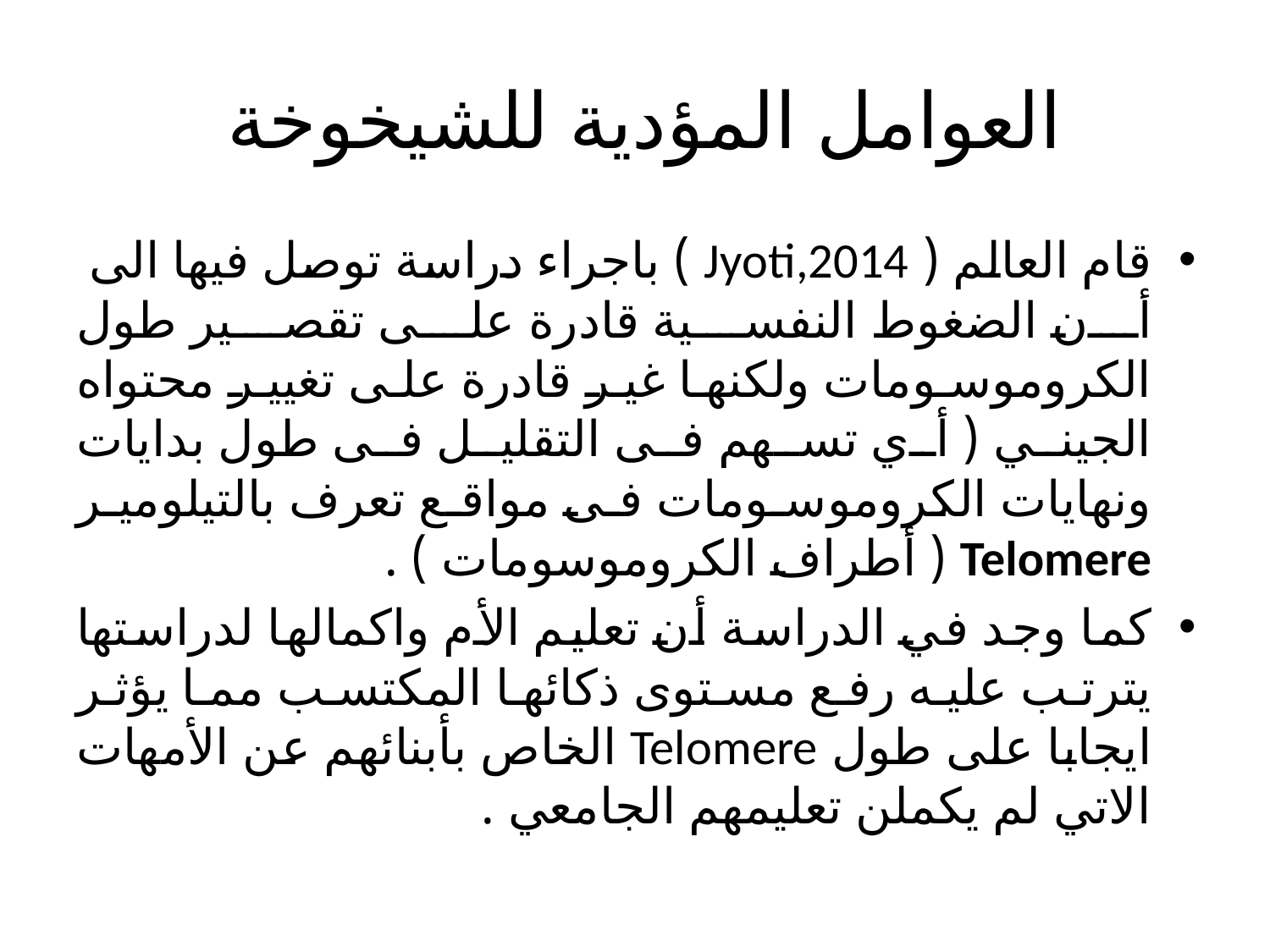

# العوامل المؤدية للشيخوخة
قام العالم ( Jyoti,2014 ) باجراء دراسة توصل فيها الى  أن الضغوط النفسية قادرة على تقصير طول الكروموسومات ولكنها غير قادرة على تغيير محتواه الجيني ( أي تسهم فى التقليل فى طول بدايات ونهايات الكروموسومات فى مواقع تعرف بالتيلومير Telomere ( أطراف الكروموسومات ) .
كما وجد في الدراسة أن تعليم الأم واكمالها لدراستها يترتب عليه رفع مستوى ذكائها المكتسب مما يؤثر ايجابا على طول Telomere الخاص بأبنائهم عن الأمهات الاتي لم يكملن تعليمهم الجامعي .